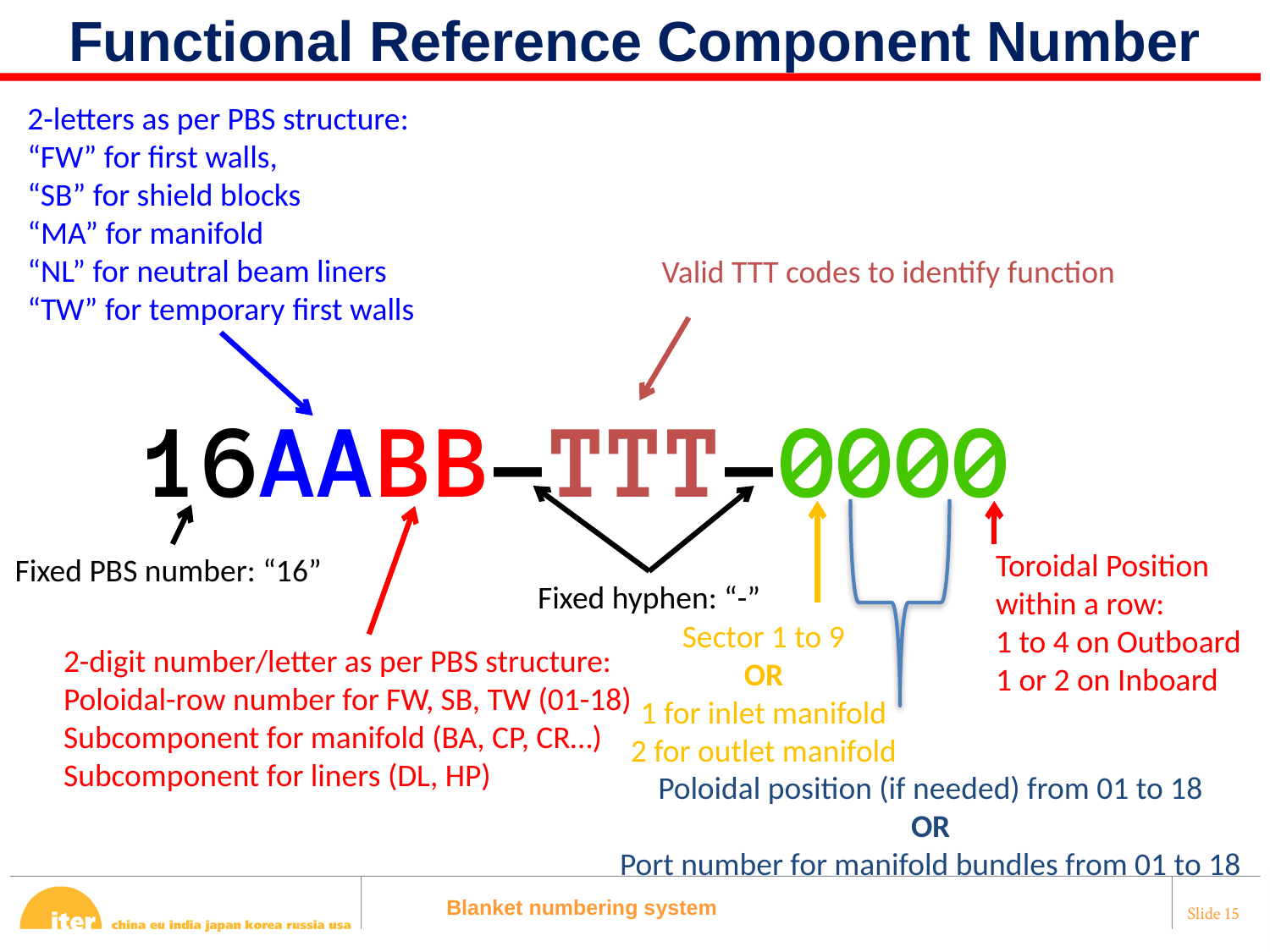

Functional Reference Component Number

2-letters as per PBS structure:
“FW” for first walls,
“SB” for shield blocks
“MA” for manifold
“NL” for neutral beam liners
“TW” for temporary first walls
Valid TTT codes to identify function

16AABB-TTT-0000
Toroidal Position within a row:
1 to 4 on Outboard
1 or 2 on Inboard
Fixed PBS number: “16”

Fixed hyphen: “-”
Sector 1 to 9
OR
1 for inlet manifold
2 for outlet manifold
2-digit number/letter as per PBS structure:
Poloidal-row number for FW, SB, TW (01-18)
Subcomponent for manifold (BA, CP, CR…)
Subcomponent for liners (DL, HP)

Poloidal position (if needed) from 01 to 18
OR
Port number for manifold bundles from 01 to 18